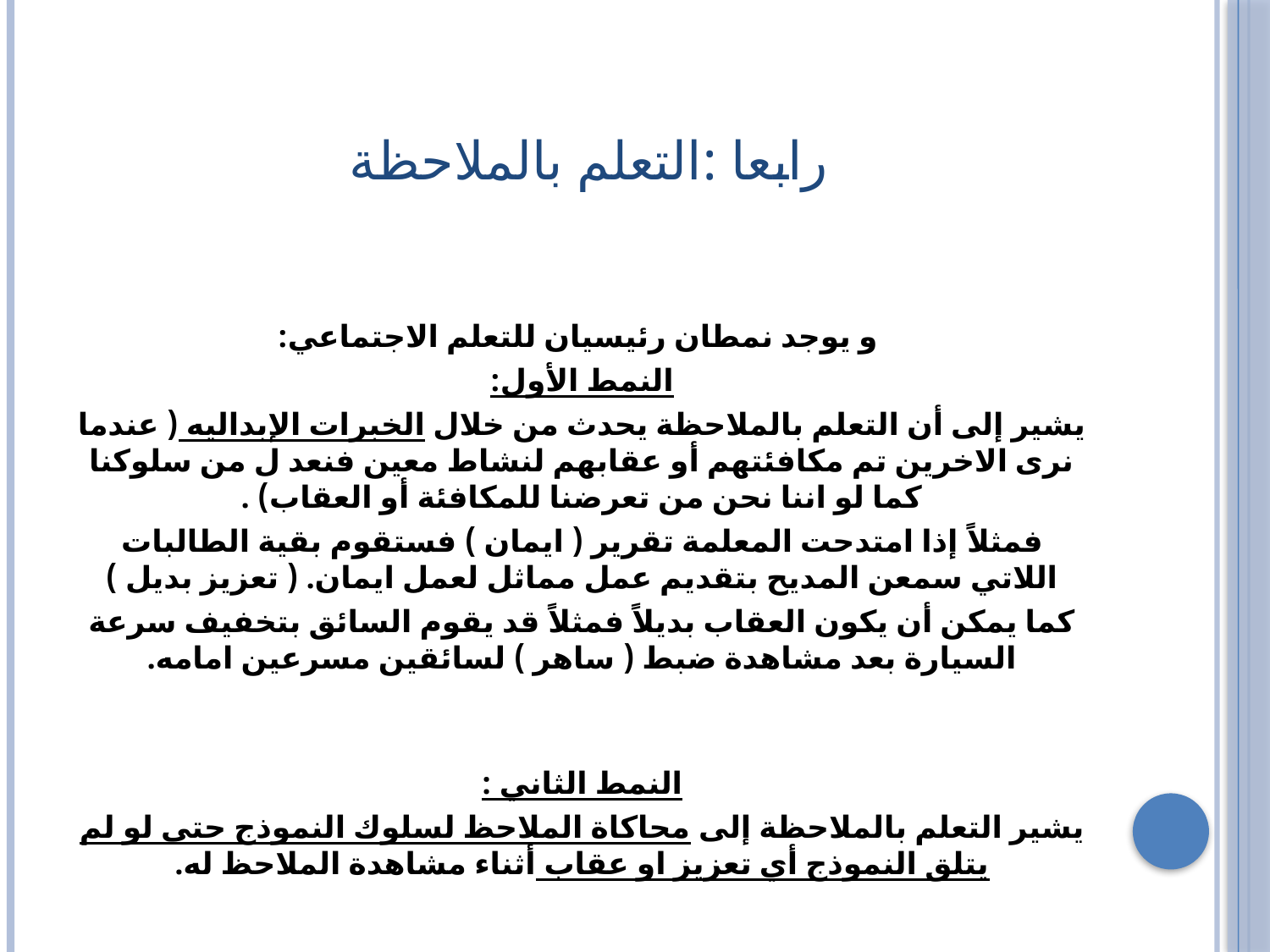

# رابعا :التعلم بالملاحظة

 و يوجد نمطان رئيسيان للتعلم الاجتماعي:
النمط الأول:
يشير إلى أن التعلم بالملاحظة يحدث من خلال الخبرات الإبداليه ( عندما نرى الاخرين تم مكافئتهم أو عقابهم لنشاط معين فنعد ل من سلوكنا كما لو اننا نحن من تعرضنا للمكافئة أو العقاب) .
فمثلاً إذا امتدحت المعلمة تقرير ( ايمان ) فستقوم بقية الطالبات اللاتي سمعن المديح بتقديم عمل مماثل لعمل ايمان. ( تعزيز بديل )
كما يمكن أن يكون العقاب بديلاً فمثلاً قد يقوم السائق بتخفيف سرعة السيارة بعد مشاهدة ضبط ( ساهر ) لسائقين مسرعين امامه.

النمط الثاني :
يشير التعلم بالملاحظة إلى محاكاة الملاحظ لسلوك النموذج حتى لو لم يتلق النموذج أي تعزيز او عقاب أثناء مشاهدة الملاحظ له.